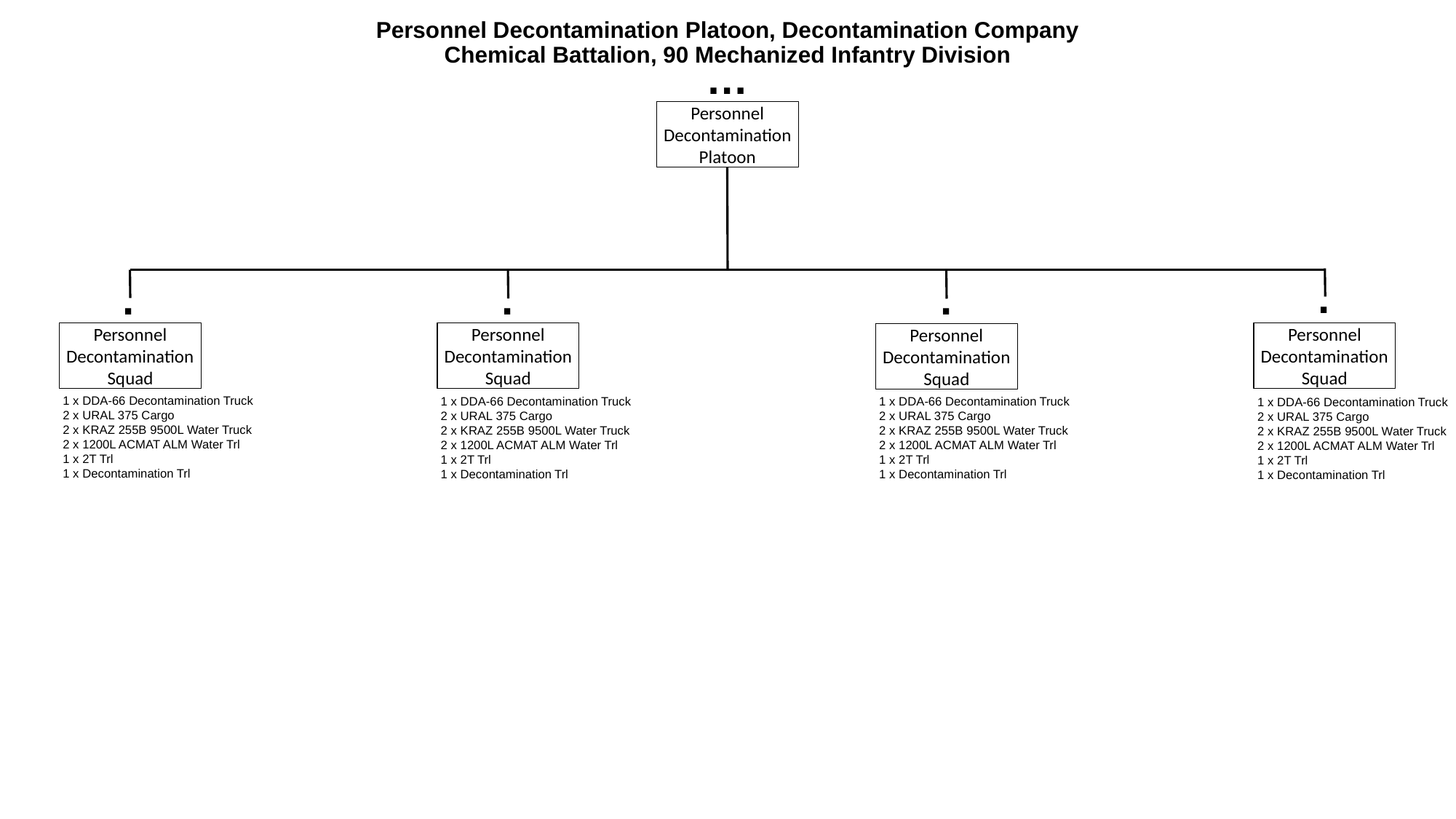

# Personnel Decontamination Platoon, Decontamination Company Chemical Battalion, 90 Mechanized Infantry Division
…
Personnel Decontamination
Platoon
.
.
.
.
Personnel Decontamination
Squad
Personnel Decontamination
Squad
Personnel Decontamination
Squad
Personnel Decontamination
Squad
1 x DDA-66 Decontamination Truck
2 x URAL 375 Cargo
2 x KRAZ 255B 9500L Water Truck
2 x 1200L ACMAT ALM Water Trl
1 x 2T Trl
1 x Decontamination Trl
1 x DDA-66 Decontamination Truck
2 x URAL 375 Cargo
2 x KRAZ 255B 9500L Water Truck
2 x 1200L ACMAT ALM Water Trl
1 x 2T Trl
1 x Decontamination Trl
1 x DDA-66 Decontamination Truck
2 x URAL 375 Cargo
2 x KRAZ 255B 9500L Water Truck
2 x 1200L ACMAT ALM Water Trl
1 x 2T Trl
1 x Decontamination Trl
1 x DDA-66 Decontamination Truck
2 x URAL 375 Cargo
2 x KRAZ 255B 9500L Water Truck
2 x 1200L ACMAT ALM Water Trl
1 x 2T Trl
1 x Decontamination Trl